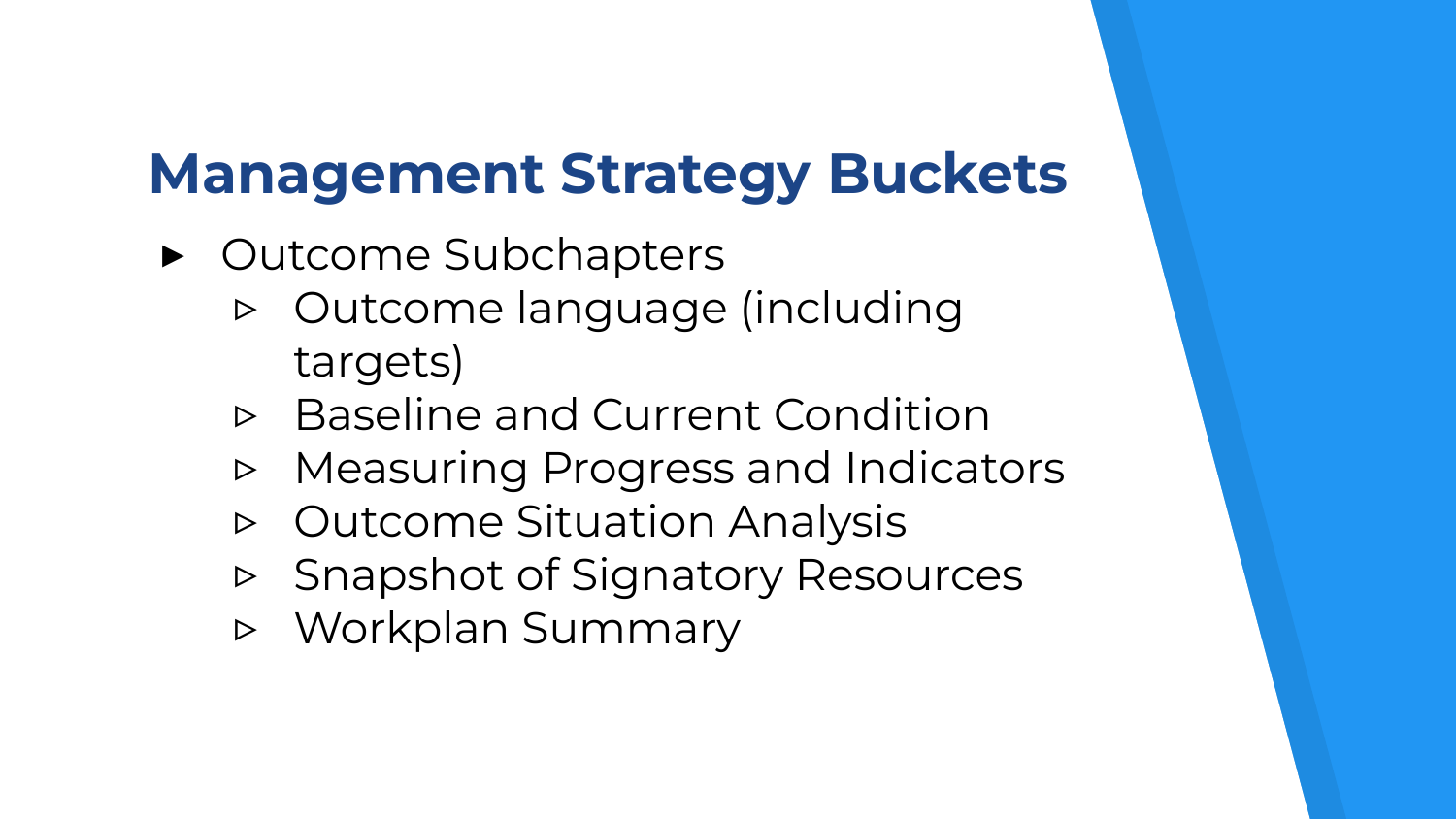

# Management Strategy Buckets
Outcome Subchapters
Outcome language (including targets)
Baseline and Current Condition
Measuring Progress and Indicators
Outcome Situation Analysis
Snapshot of Signatory Resources
Workplan Summary